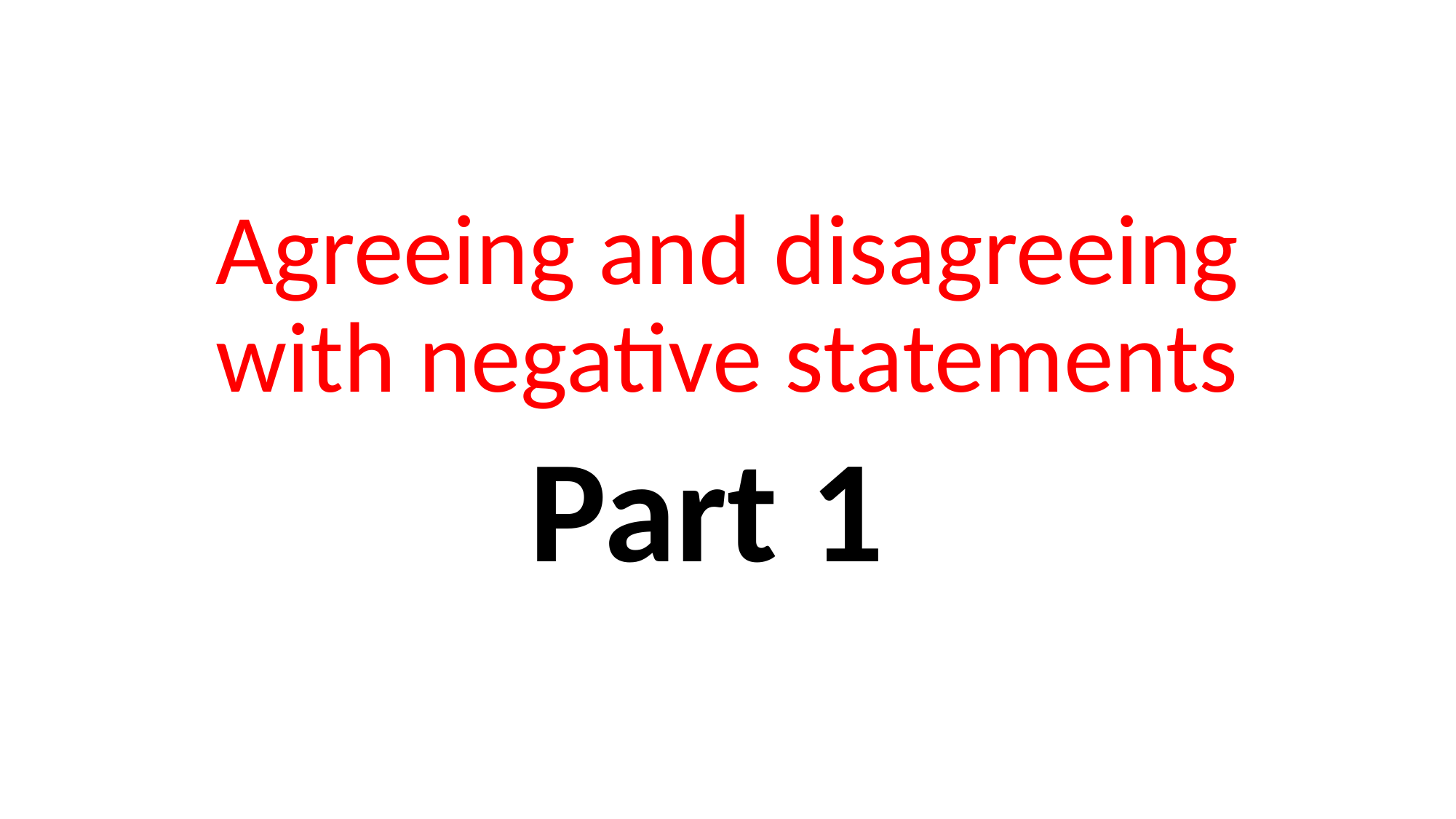

# Agreeing and disagreeing with negative statements
Part 1